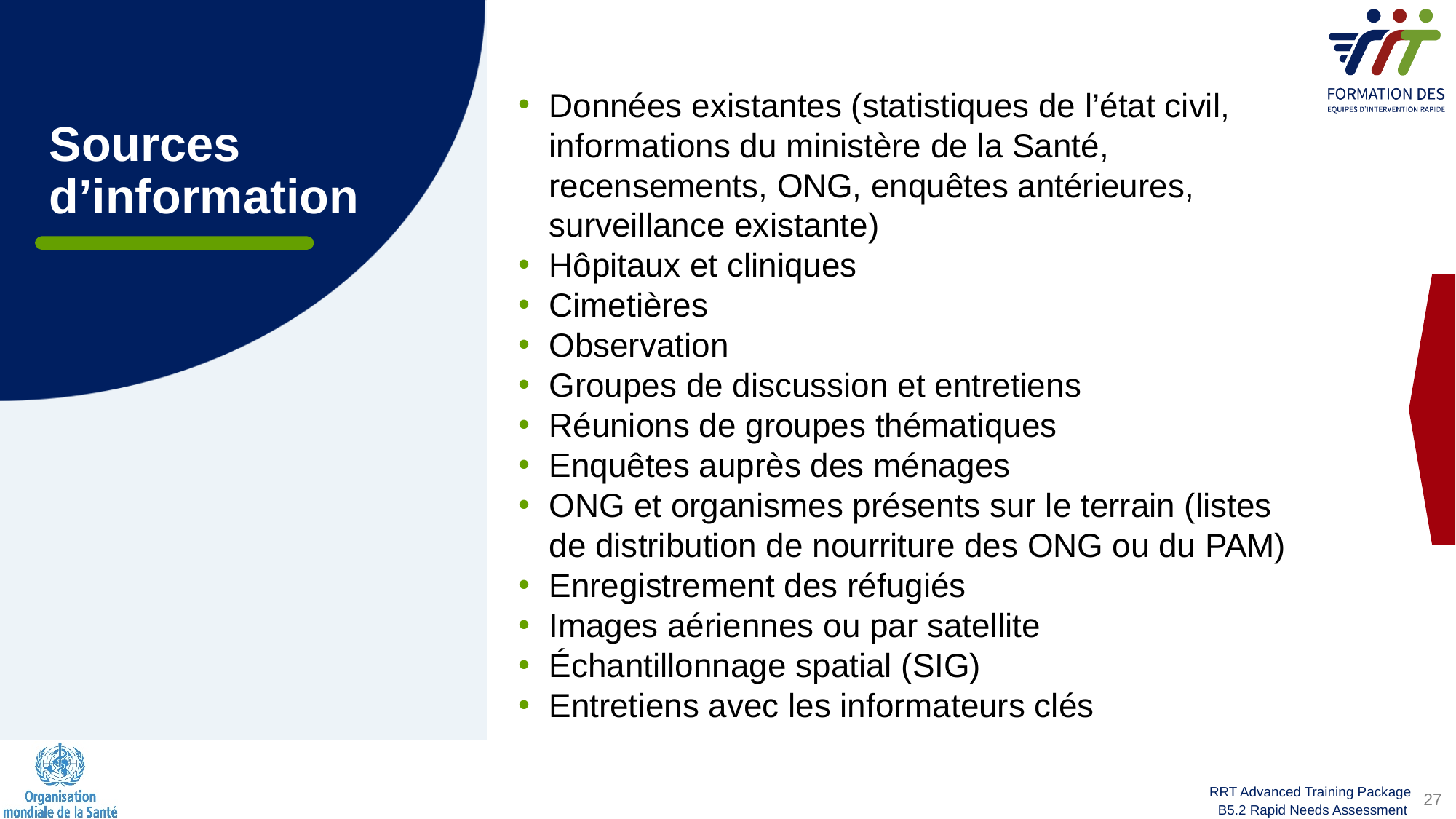

Données existantes (statistiques de l’état civil, informations du ministère de la Santé, recensements, ONG, enquêtes antérieures, surveillance existante)
Hôpitaux et cliniques
Cimetières
Observation
Groupes de discussion et entretiens
Réunions de groupes thématiques
Enquêtes auprès des ménages
ONG et organismes présents sur le terrain (listes de distribution de nourriture des ONG ou du PAM)
Enregistrement des réfugiés
Images aériennes ou par satellite
Échantillonnage spatial (SIG)
Entretiens avec les informateurs clés
Sources d’information